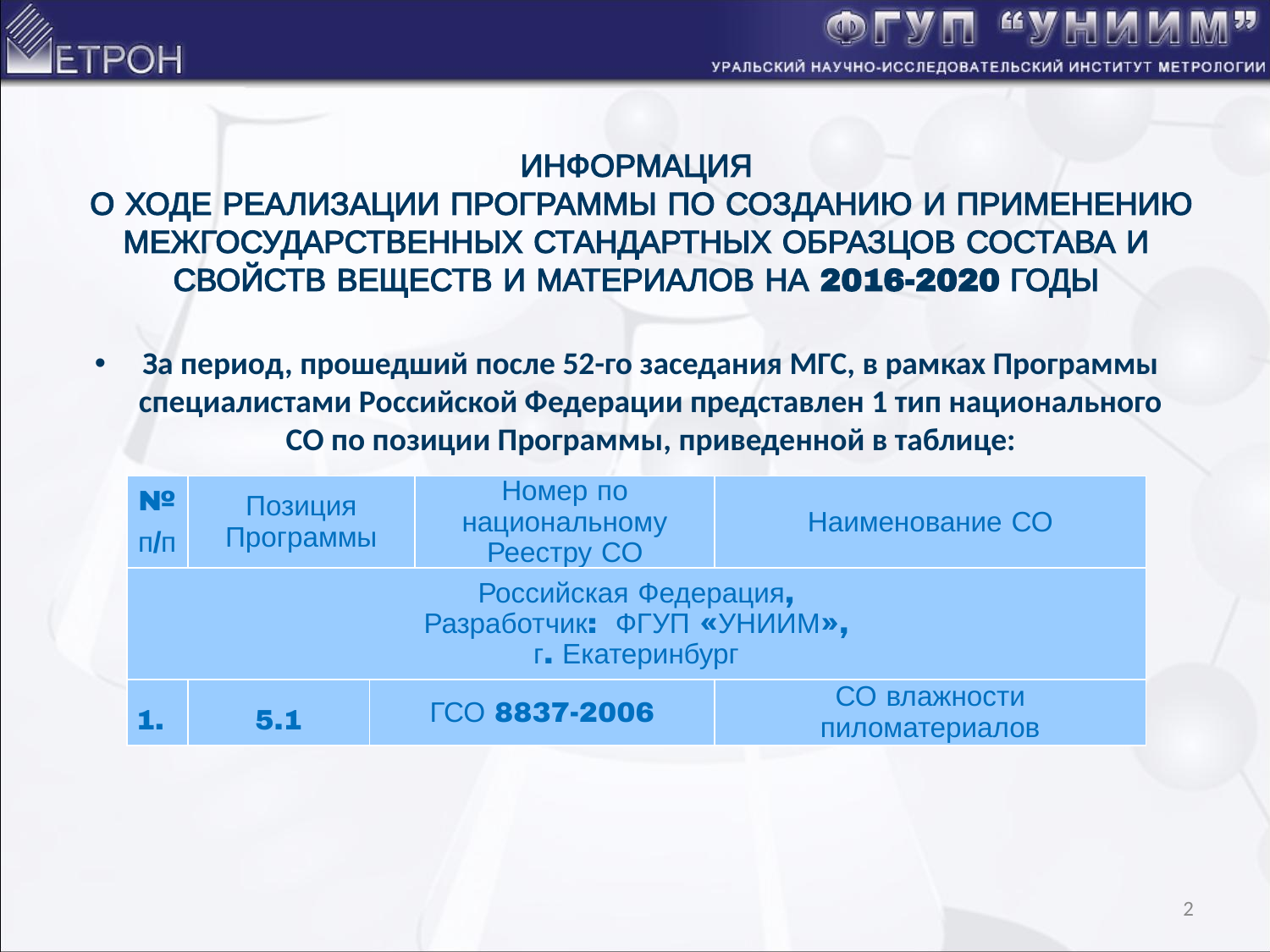

# ИНФОРМАЦИЯ О ХОДЕ РЕАЛИЗАЦИИ ПРОГРАММЫ ПО СОЗДАНИЮ И ПРИМЕНЕНИЮ МЕЖГОСУДАРСТВЕННЫХ СТАНДАРТНЫХ ОБРАЗЦОВ СОСТАВА И СВОЙСТВ ВЕЩЕСТВ И МАТЕРИАЛОВ НА 2016-2020 ГОДЫ
За период, прошедший после 52-го заседания МГС, в рамках Программы специалистами Российской Федерации представлен 1 тип национального СО по позиции Программы, приведенной в таблице:

| № п/п | Позиция Программы | Номер по национальному Реестру СО | Номер по национальному Реестру СО | Наименование СО |
| --- | --- | --- | --- | --- |
| Российская Федерация, Разработчик: ФГУП «УНИИМ», г. Екатеринбург |  |  |  |  |
|  | 5.1 | ГСО 8837-2006 |  | СО влажности пиломатериалов |
2